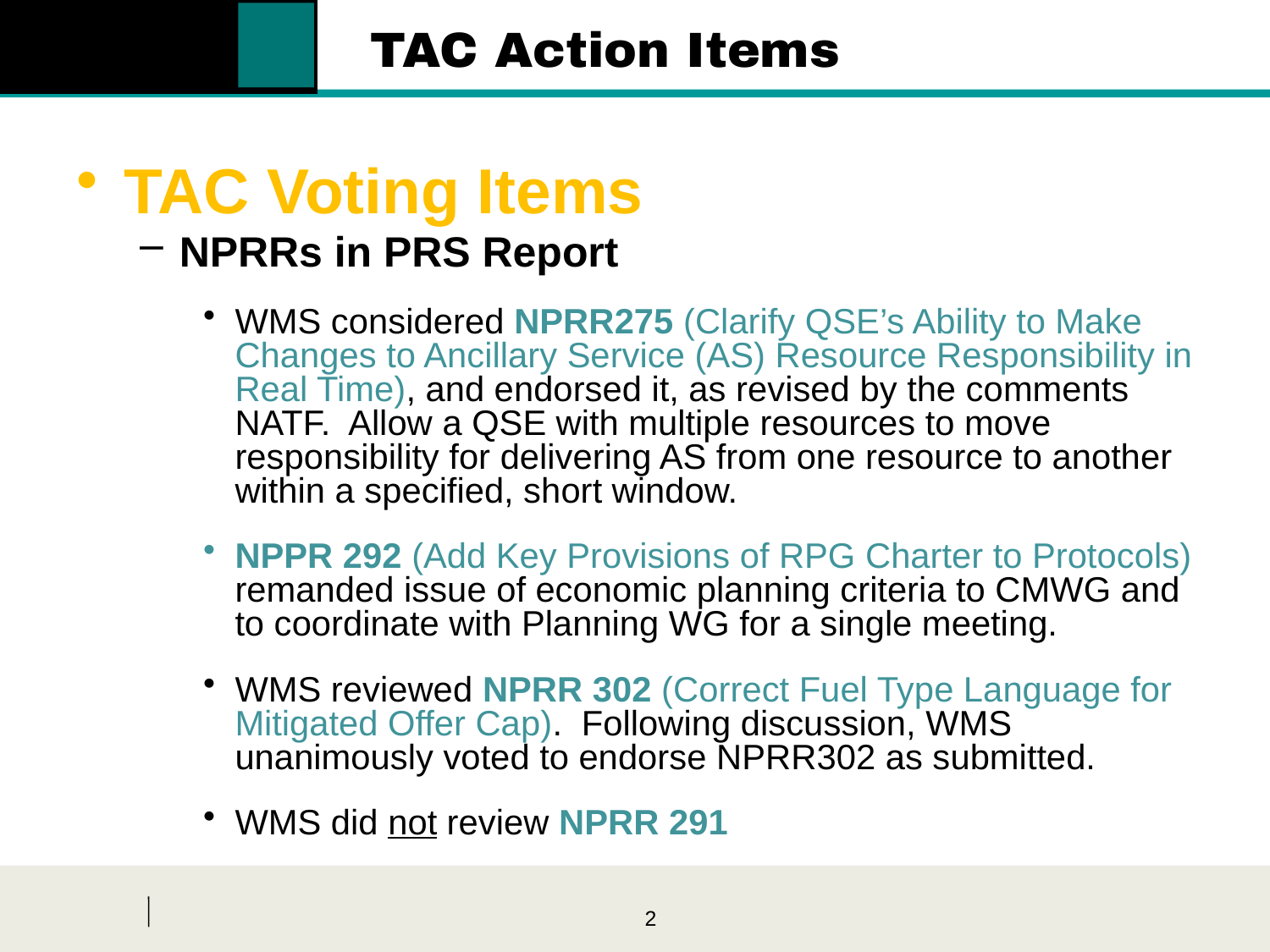

# TAC Action Items
TAC Voting Items
NPRRs in PRS Report
WMS considered NPRR275 (Clarify QSE’s Ability to Make Changes to Ancillary Service (AS) Resource Responsibility in Real Time), and endorsed it, as revised by the comments NATF.  Allow a QSE with multiple resources to move responsibility for delivering AS from one resource to another within a specified, short window.
NPPR 292 (Add Key Provisions of RPG Charter to Protocols) remanded issue of economic planning criteria to CMWG and to coordinate with Planning WG for a single meeting.
WMS reviewed NPRR 302 (Correct Fuel Type Language for Mitigated Offer Cap).  Following discussion, WMS unanimously voted to endorse NPRR302 as submitted.
WMS did not review NPRR 291